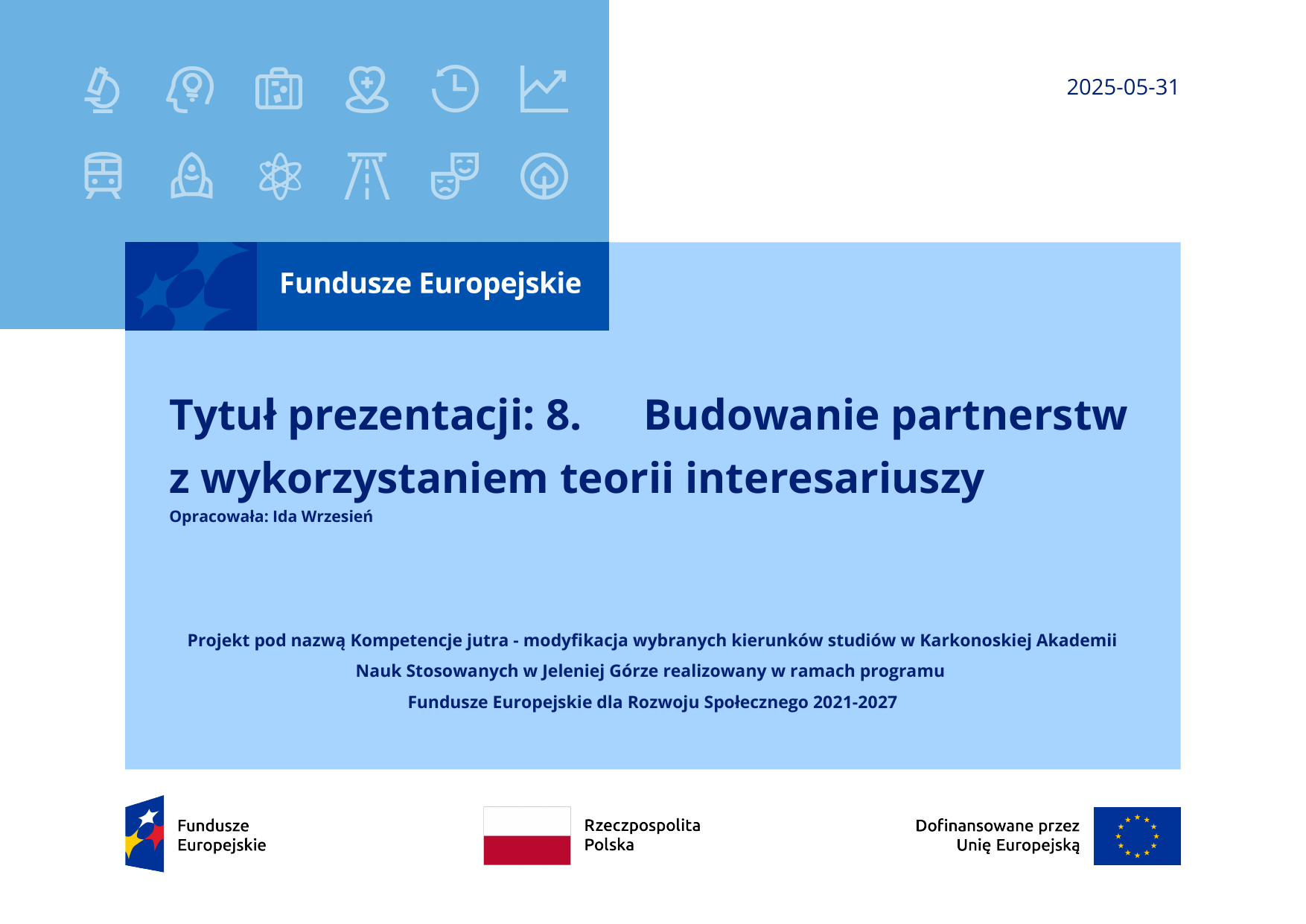

2025-05-31
# Tytuł prezentacji: 8.	Budowanie partnerstw z wykorzystaniem teorii interesariuszy Opracowała: Ida Wrzesień

Projekt pod nazwą Kompetencje jutra - modyfikacja wybranych kierunków studiów w Karkonoskiej Akademii Nauk Stosowanych w Jeleniej Górze realizowany w ramach programu
Fundusze Europejskie dla Rozwoju Społecznego 2021-2027